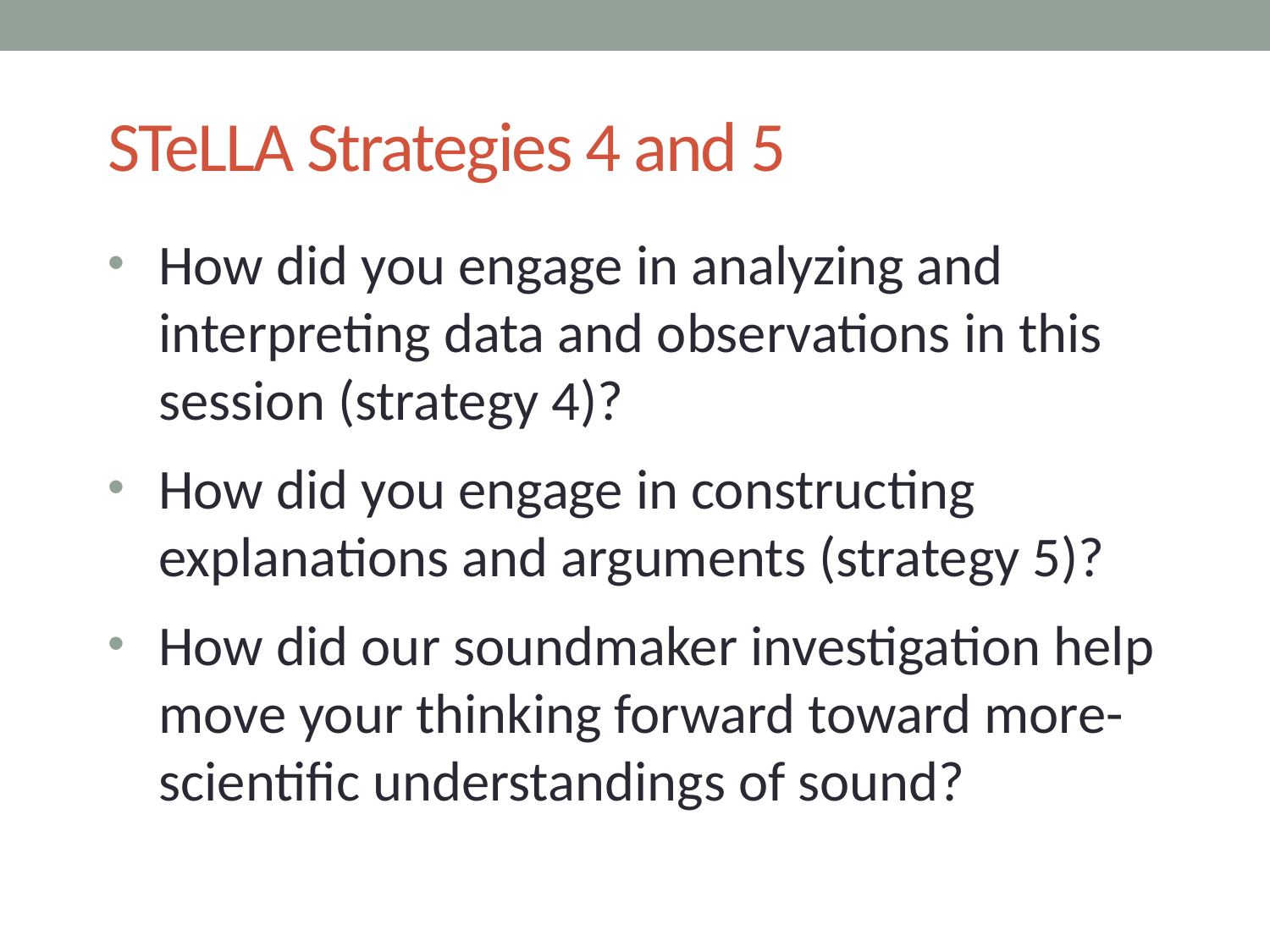

# STeLLA Strategies 4 and 5
How did you engage in analyzing and interpreting data and observations in this session (strategy 4)?
How did you engage in constructing explanations and arguments (strategy 5)?
How did our soundmaker investigation help move your thinking forward toward more-scientific understandings of sound?